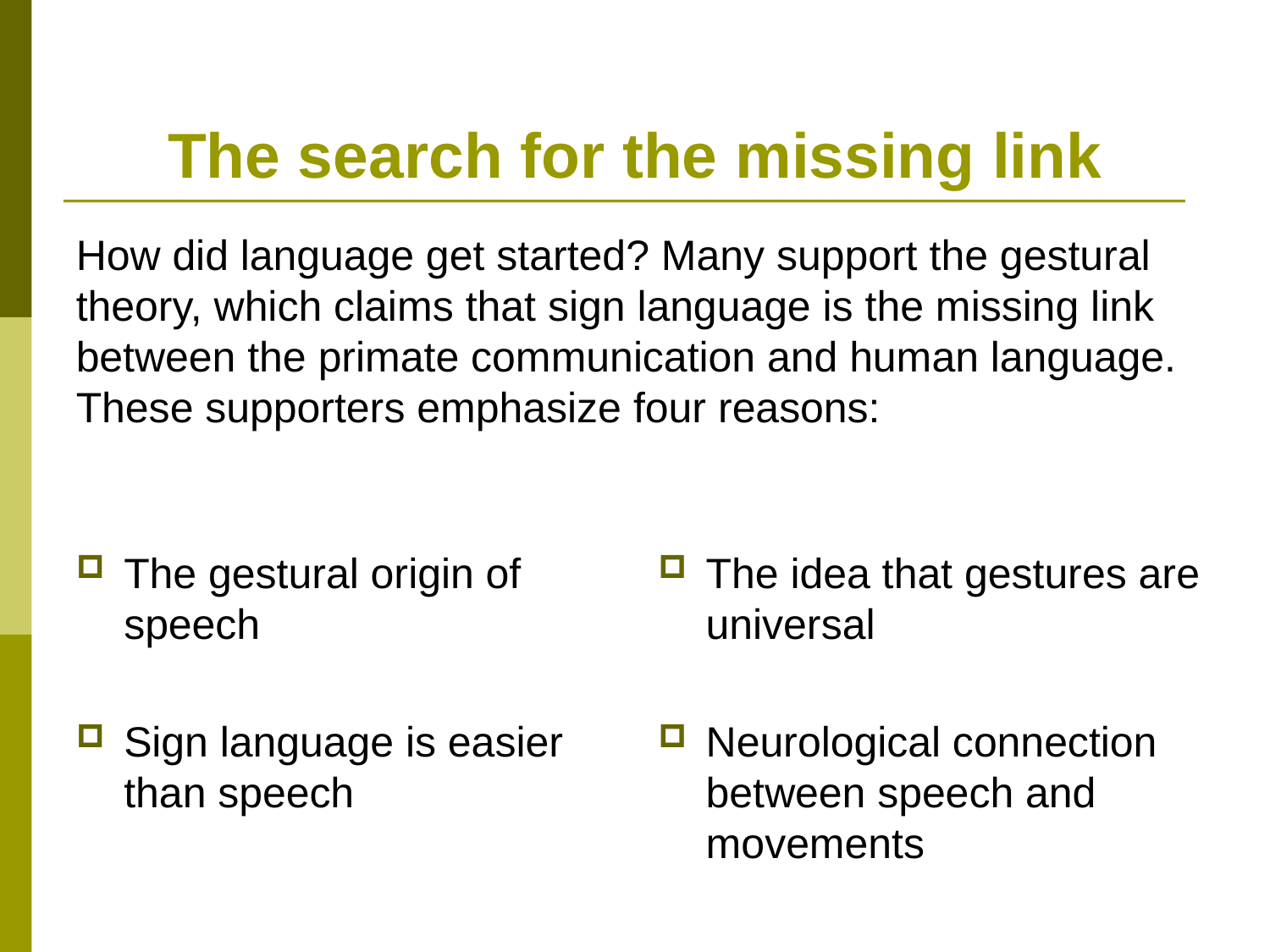

# The search for the missing link
How did language get started? Many support the gestural theory, which claims that sign language is the missing link between the primate communication and human language. These supporters emphasize four reasons:
The gestural origin of speech

Sign language is easier than speech

The idea that gestures are universal

Neurological connection between speech and movements